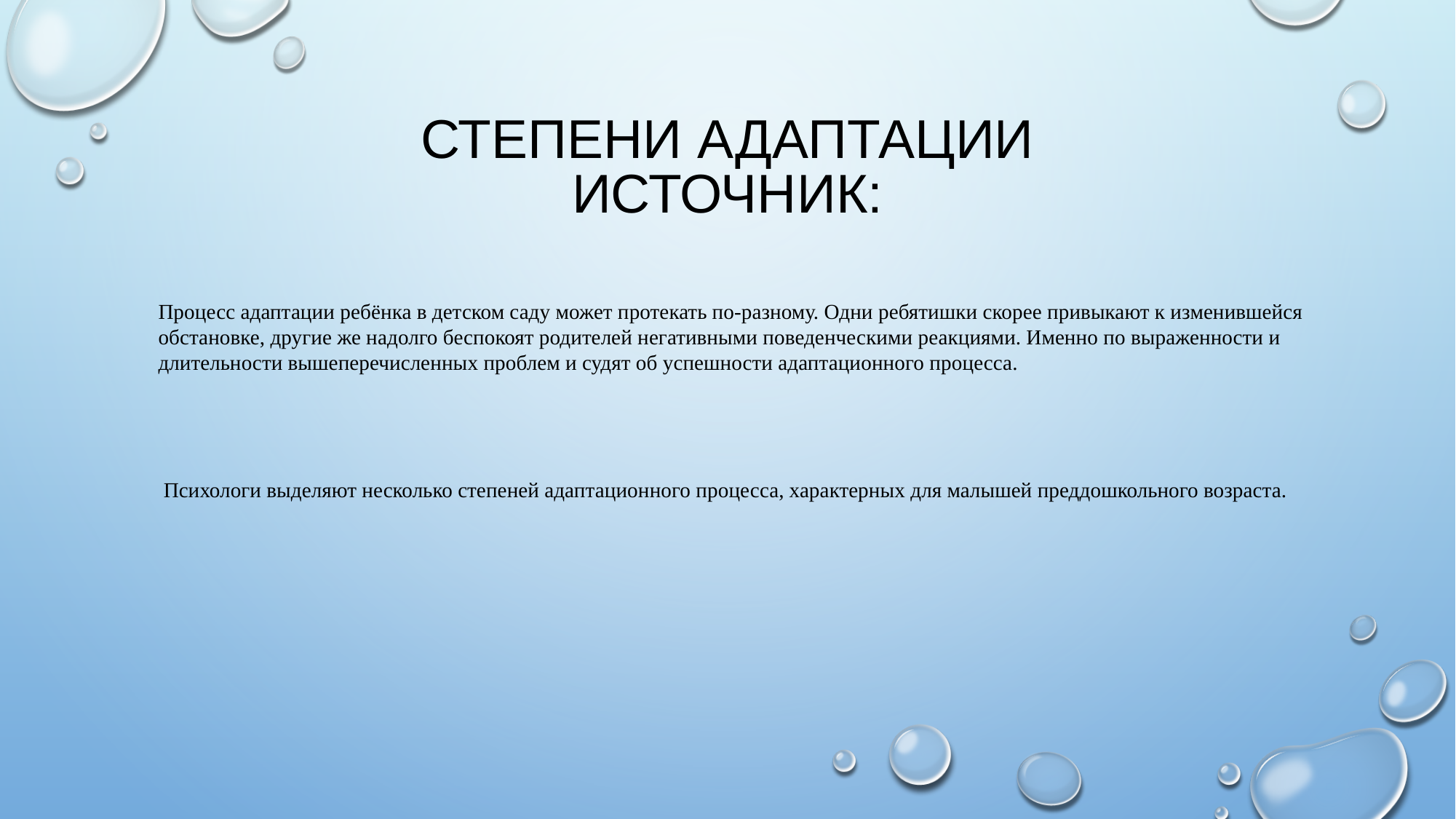

# Степени адаптации Источник:
Процесс адаптации ребёнка в детском саду может протекать по-разному. Одни ребятишки скорее привыкают к изменившейся обстановке, другие же надолго беспокоят родителей негативными поведенческими реакциями. Именно по выраженности и длительности вышеперечисленных проблем и судят об успешности адаптационного процесса.

 Психологи выделяют несколько степеней адаптационного процесса, характерных для малышей преддошкольного возраста.